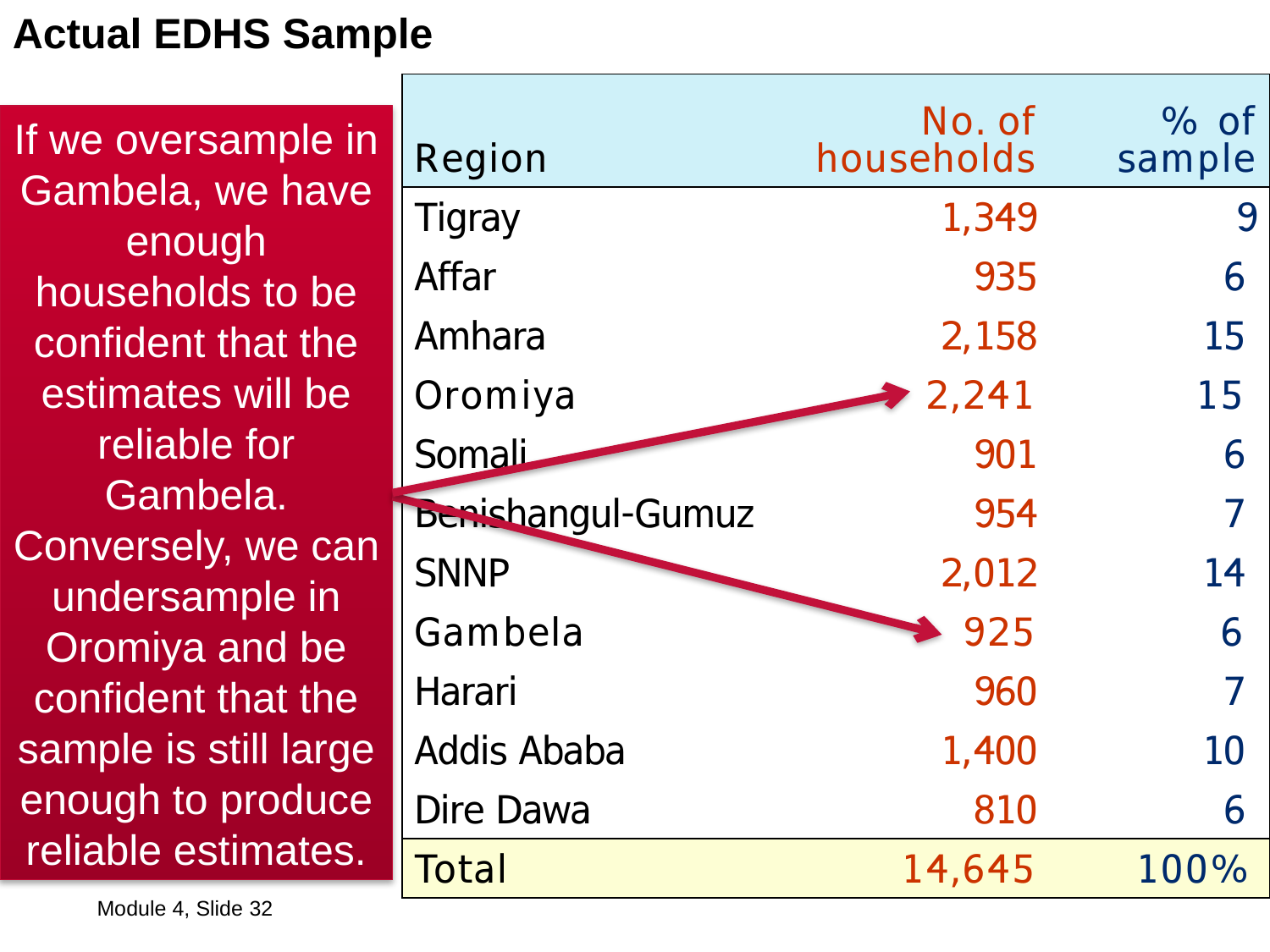

Actual EDHS Sample
| Region | No. of households | % of sample |
| --- | --- | --- |
| Tigray | 1,349 | 9 |
| Affar | 935 | 6 |
| Amhara | 2,158 | 15 |
| Oromiya | 2,241 | 15 |
| Somali | 901 | 6 |
| Benishangul-Gumuz | 954 | 7 |
| SNNP | 2,012 | 14 |
| Gambela | 925 | 6 |
| Harari | 960 | 7 |
| Addis Ababa | 1,400 | 10 |
| Dire Dawa | 810 | 6 |
| Total | 14,645 | 100% |
If we oversample in Gambela, we have enough households to be confident that the estimates will be reliable for Gambela. Conversely, we can undersample in Oromiya and be confident that the sample is still large enough to produce reliable estimates.
Module 4, Slide 32